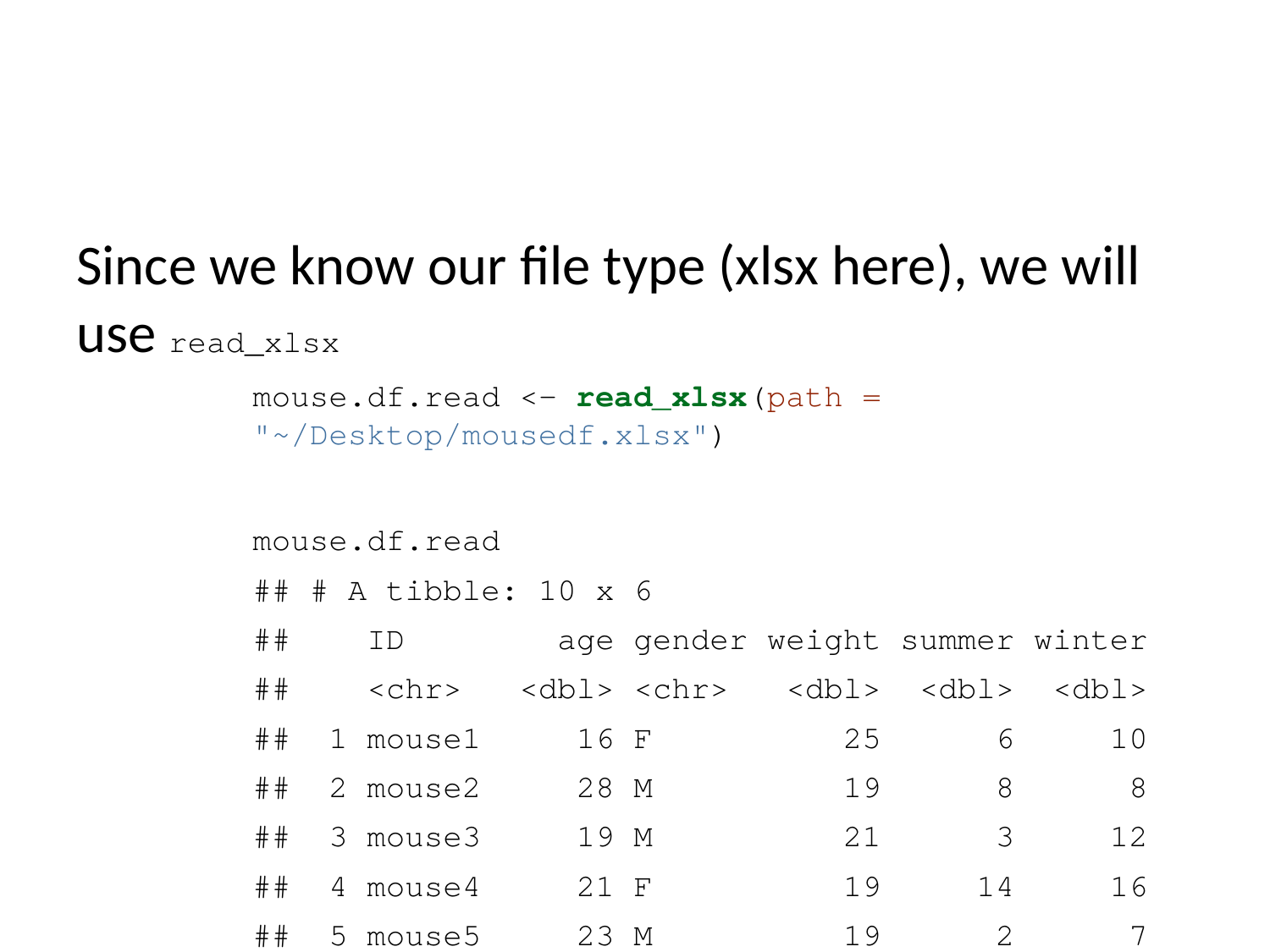

Since we know our file type (xlsx here), we will use read_xlsx
mouse.df.read <- read_xlsx(path = "~/Desktop/mousedf.xlsx")
mouse.df.read
## # A tibble: 10 x 6
##    ID        age gender weight summer winter
##    <chr>   <dbl> <chr>   <dbl>  <dbl>  <dbl>
##  1 mouse1     16 F          25      6     10
##  2 mouse2     28 M          19      8      8
##  3 mouse3     19 M          21      3     12
##  4 mouse4     21 F          19     14     16
##  5 mouse5     23 M          19      2      7
##  6 mouse6     20 F          27      7     11
##  7 mouse7     25 F          22      7     12
##  8 mouse8     24 M          21      8     12
##  9 mouse9     27 M          17      5      5
## 10 mouse10    22 F          22     10      7